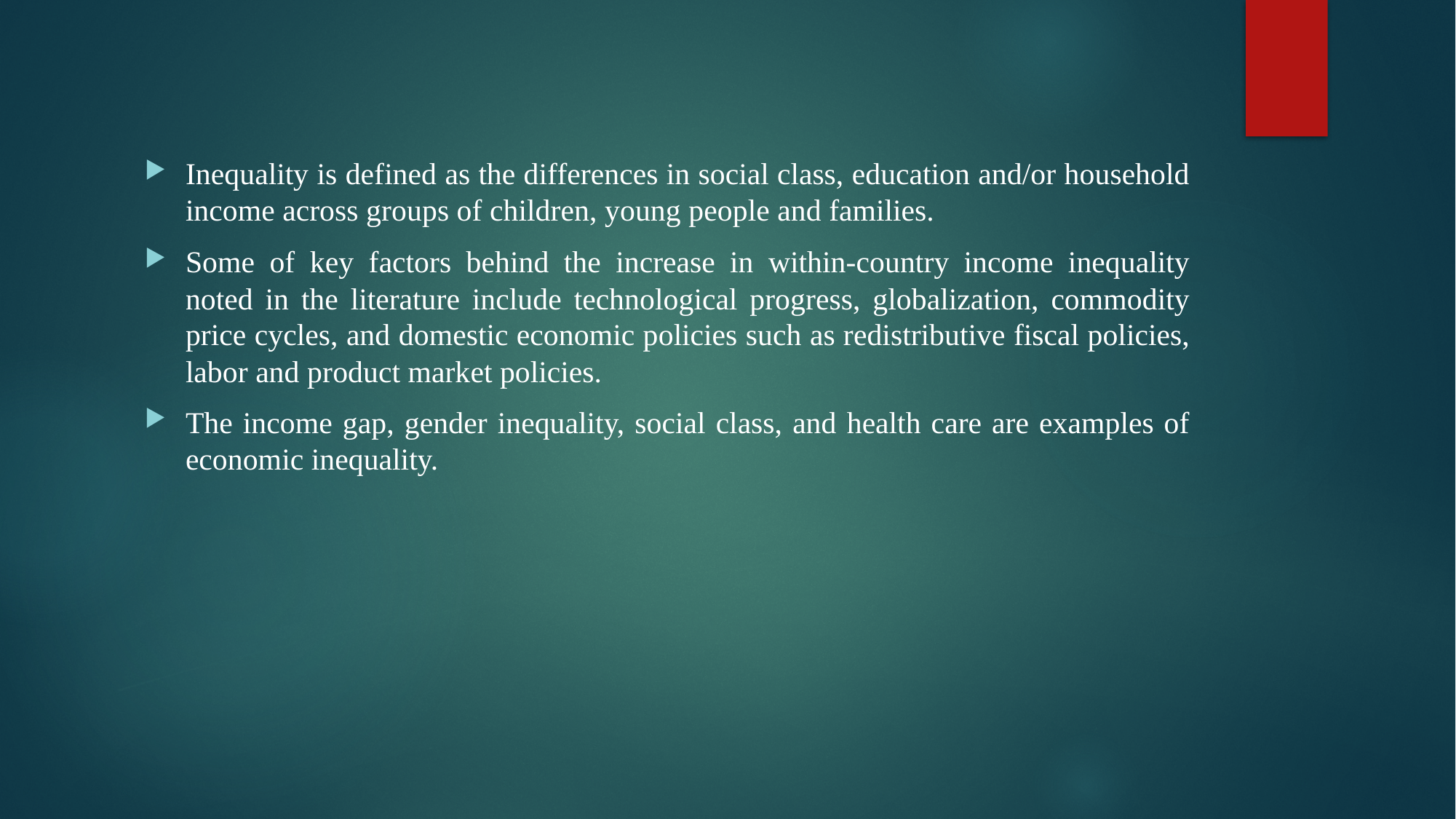

Inequality is defined as the differences in social class, education and/or household income across groups of children, young people and families.
Some of key factors behind the increase in within-country income inequality noted in the literature include technological progress, globalization, commodity price cycles, and domestic economic policies such as redistributive fiscal policies, labor and product market policies.
The income gap, gender inequality, social class, and health care are examples of economic inequality.